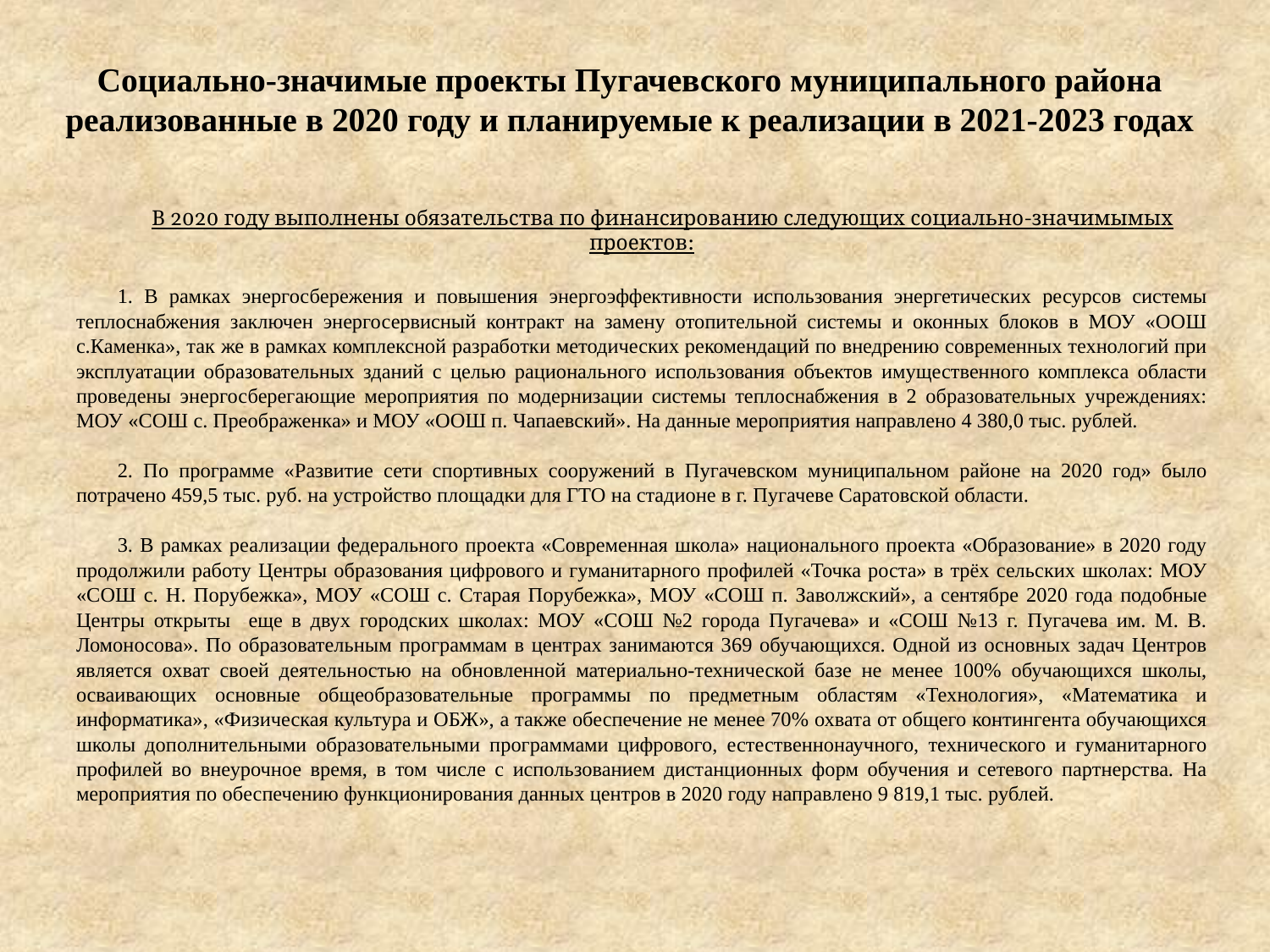

# Социально-значимые проекты Пугачевского муниципального района реализованные в 2020 году и планируемые к реализации в 2021-2023 годах
В 2020 году выполнены обязательства по финансированию следующих социально-значимымых проектов:

1. В рамках энергосбережения и повышения энергоэффективности использования энергетических ресурсов системы теплоснабжения заключен энергосервисный контракт на замену отопительной системы и оконных блоков в МОУ «ООШ с.Каменка», так же в рамках комплексной разработки методических рекомендаций по внедрению современных технологий при эксплуатации образовательных зданий с целью рационального использования объектов имущественного комплекса области проведены энергосберегающие мероприятия по модернизации системы теплоснабжения в 2 образовательных учреждениях: МОУ «СОШ с. Преображенка» и МОУ «ООШ п. Чапаевский». На данные мероприятия направлено 4 380,0 тыс. рублей.

2. По программе «Развитие сети спортивных сооружений в Пугачевском муниципальном районе на 2020 год» было потрачено 459,5 тыс. руб. на устройство площадки для ГТО на стадионе в г. Пугачеве Саратовской области.

3. В рамках реализации федерального проекта «Современная школа» национального проекта «Образование» в 2020 году продолжили работу Центры образования цифрового и гуманитарного профилей «Точка роста» в трёх сельских школах: МОУ «СОШ с. Н. Порубежка», МОУ «СОШ с. Старая Порубежка», МОУ «СОШ п. Заволжский», а сентябре 2020 года подобные Центры открыты  еще в двух городских школах: МОУ «СОШ №2 города Пугачева» и «СОШ №13 г. Пугачева им. М. В. Ломоносова». По образовательным программам в центрах занимаются 369 обучающихся. Одной из основных задач Центров является охват своей деятельностью на обновленной материально-технической базе не менее 100% обучающихся школы, осваивающих основные общеобразовательные программы по предметным областям «Технология», «Математика и информатика», «Физическая культура и ОБЖ», а также обеспечение не менее 70% охвата от общего контингента обучающихся школы дополнительными образовательными программами цифрового, естественнонаучного, технического и гуманитарного профилей во внеурочное время, в том числе с использованием дистанционных форм обучения и сетевого партнерства. На мероприятия по обеспечению функционирования данных центров в 2020 году направлено 9 819,1 тыс. рублей.